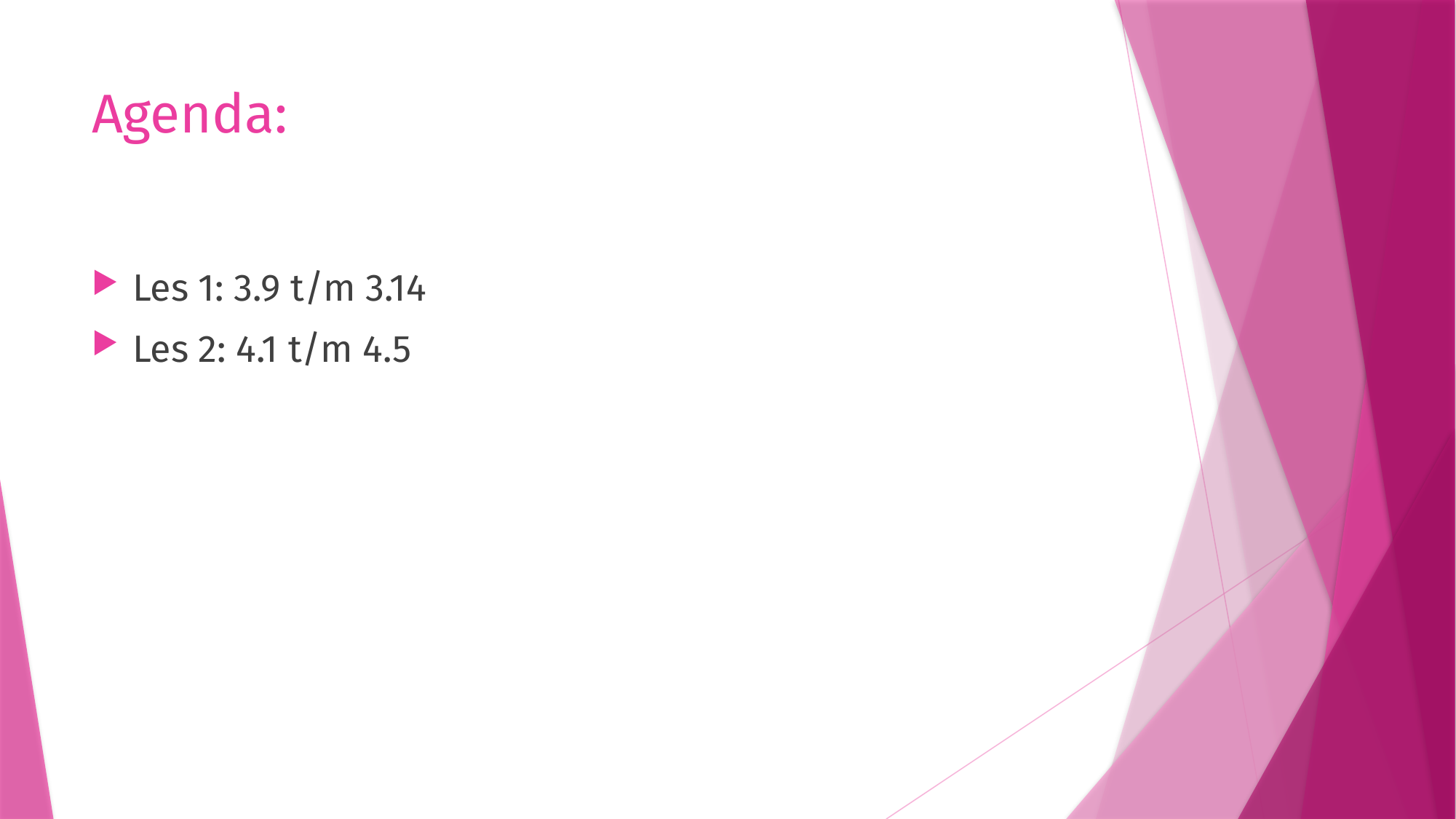

# Agenda:
Les 1: 3.9 t/m 3.14
Les 2: 4.1 t/m 4.5